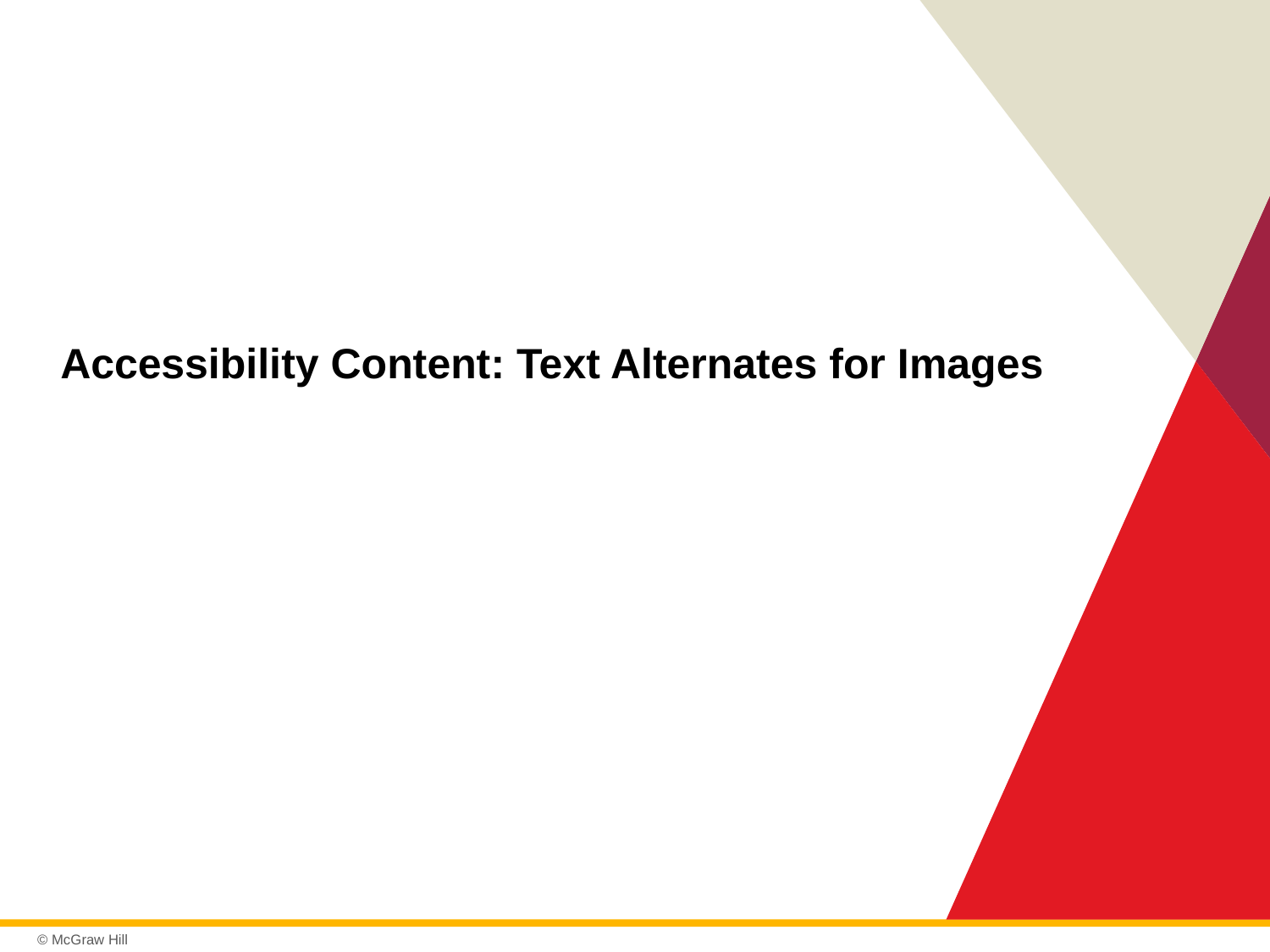

# Accessibility Content: Text Alternates for Images